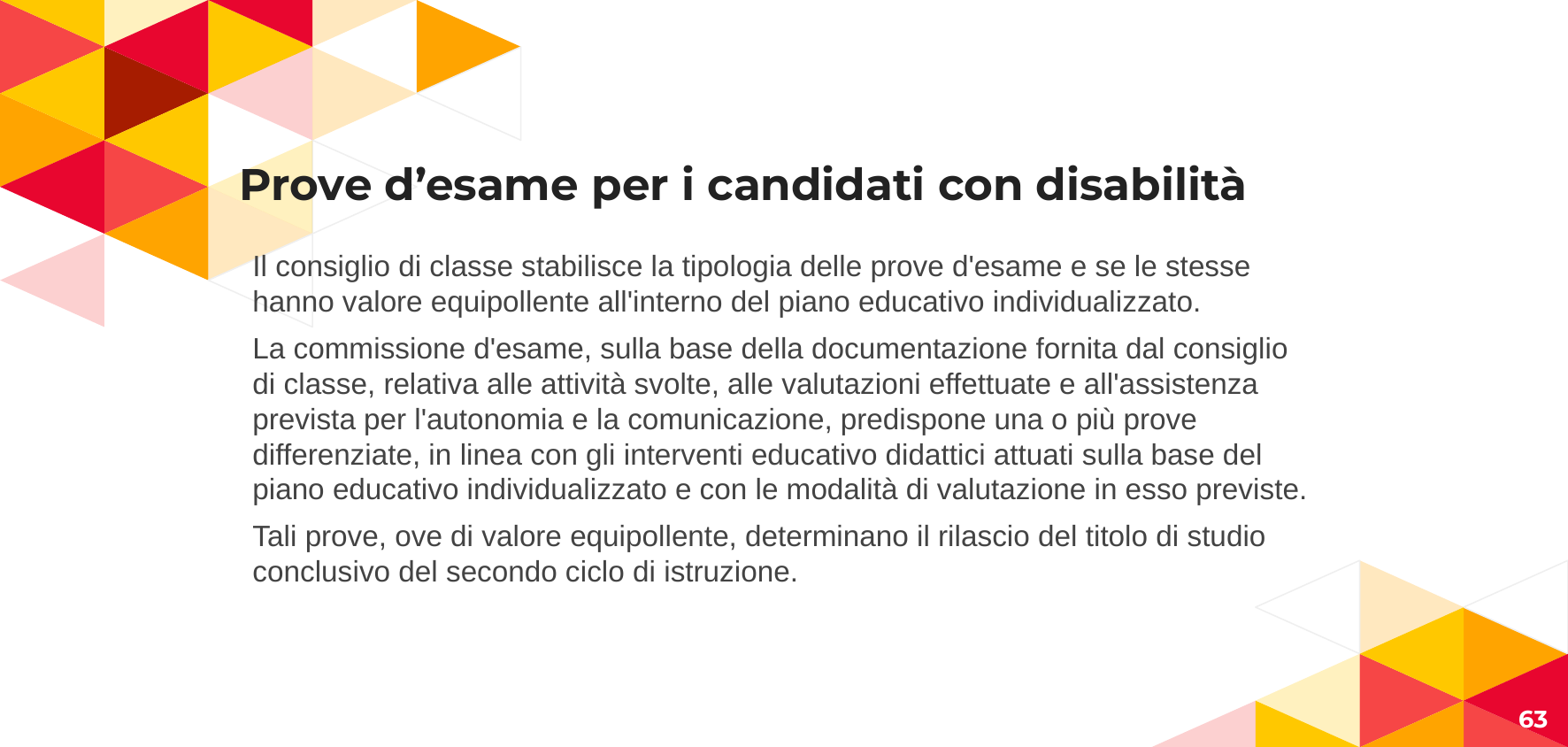

# Prove d’esame per i candidati con disabilità
Il consiglio di classe stabilisce la tipologia delle prove d'esame e se le stesse hanno valore equipollente all'interno del piano educativo individualizzato.
La commissione d'esame, sulla base della documentazione fornita dal consiglio di classe, relativa alle attività svolte, alle valutazioni effettuate e all'assistenza prevista per l'autonomia e la comunicazione, predispone una o più prove differenziate, in linea con gli interventi educativo didattici attuati sulla base del piano educativo individualizzato e con le modalità di valutazione in esso previste.
Tali prove, ove di valore equipollente, determinano il rilascio del titolo di studio conclusivo del secondo ciclo di istruzione.
63